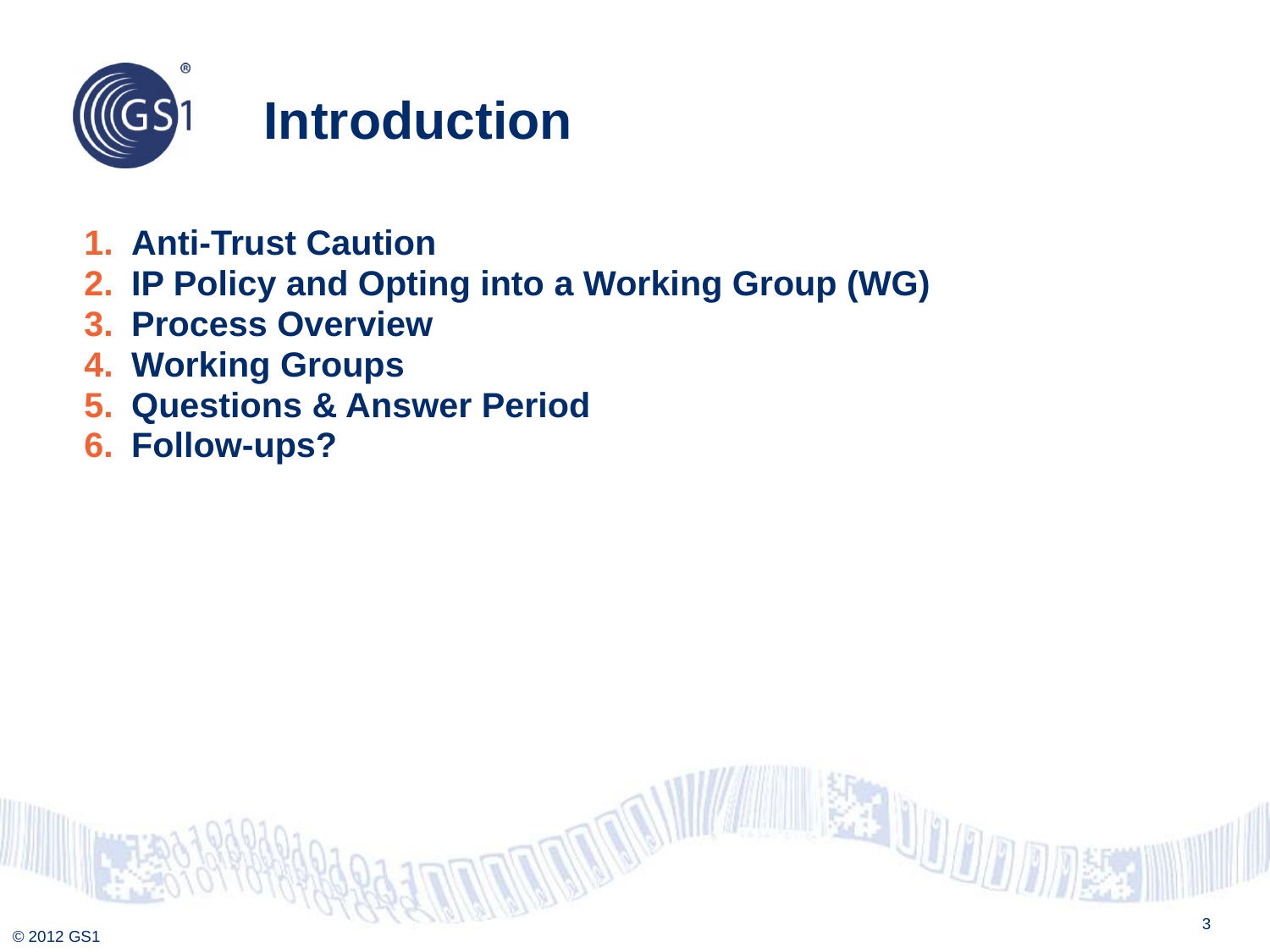

# Introduction
Anti-Trust Caution
IP Policy and Opting into a Working Group (WG)
Process Overview
Working Groups
Questions & Answer Period
Follow-ups?
3